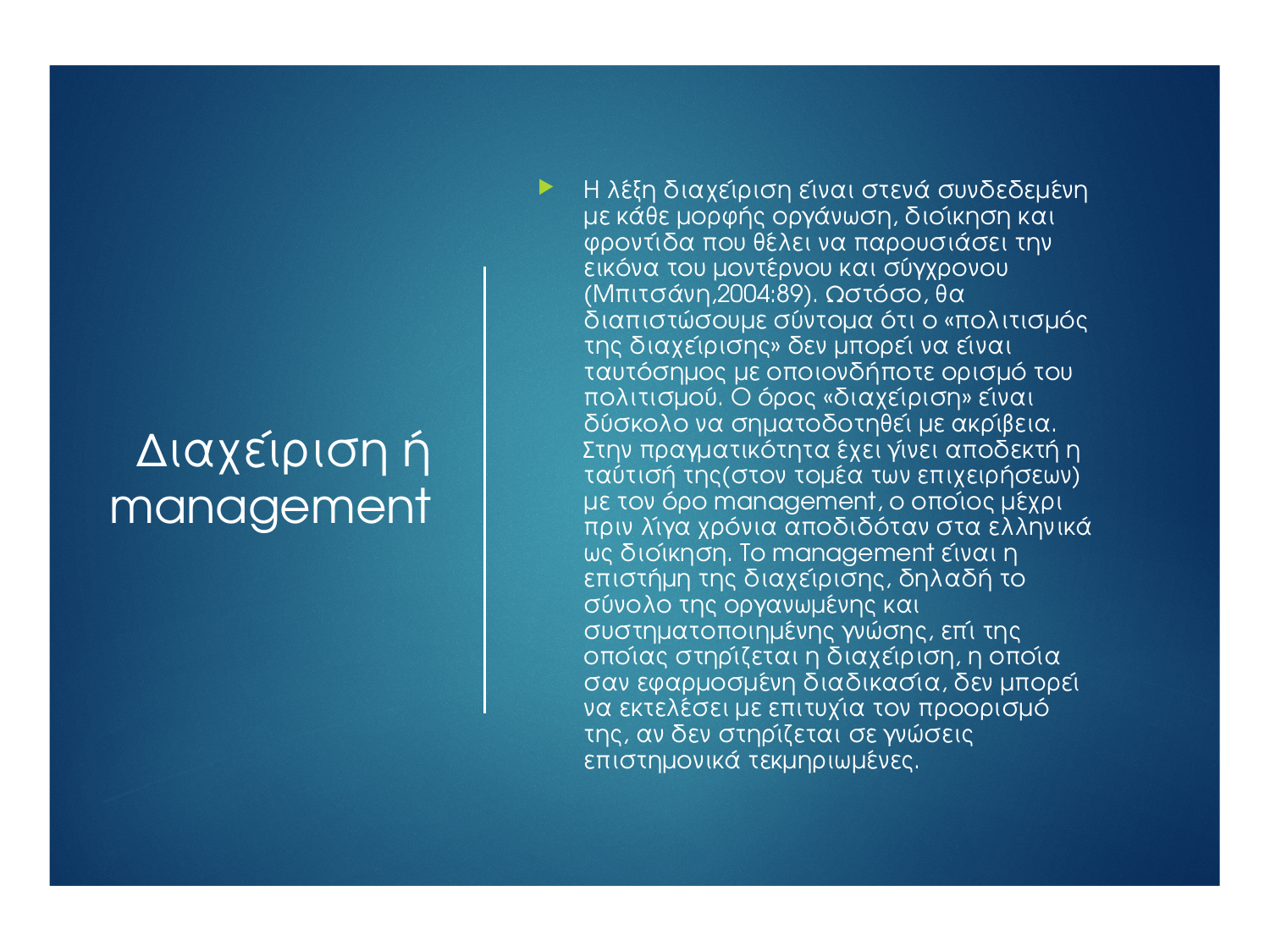

# Διαχείριση ή management
Η λέξη διαχείριση είναι στενά συνδεδεμένη με κάθε μορφής οργάνωση, διοίκηση και φροντίδα που θέλει να παρουσιάσει την εικόνα του μοντέρνου και σύγχρονου (Μπιτσάνη,2004:89). Ωστόσο, θα διαπιστώσουμε σύντομα ότι ο «πολιτισμός της διαχείρισης» δεν μπορεί να είναι ταυτόσημος με οποιονδήποτε ορισμό του πολιτισμού. Ο όρος «διαχείριση» είναι δύσκολο να σηματοδοτηθεί με ακρίβεια. Στην πραγματικότητα έχει γίνει αποδεκτή η ταύτισή της(στον τομέα των επιχειρήσεων) με τον όρο management, ο οποίος μέχρι πριν λίγα χρόνια αποδιδόταν στα ελληνικά ως διοίκηση. Το management είναι η επιστήμη της διαχείρισης, δηλαδή το σύνολο της οργανωμένης και συστηματοποιημένης γνώσης, επί της οποίας στηρίζεται η διαχείριση, η οποία σαν εφαρμοσμένη διαδικασία, δεν μπορεί να εκτελέσει με επιτυχία τον προορισμό της, αν δεν στηρίζεται σε γνώσεις επιστημονικά τεκμηριωμένες.